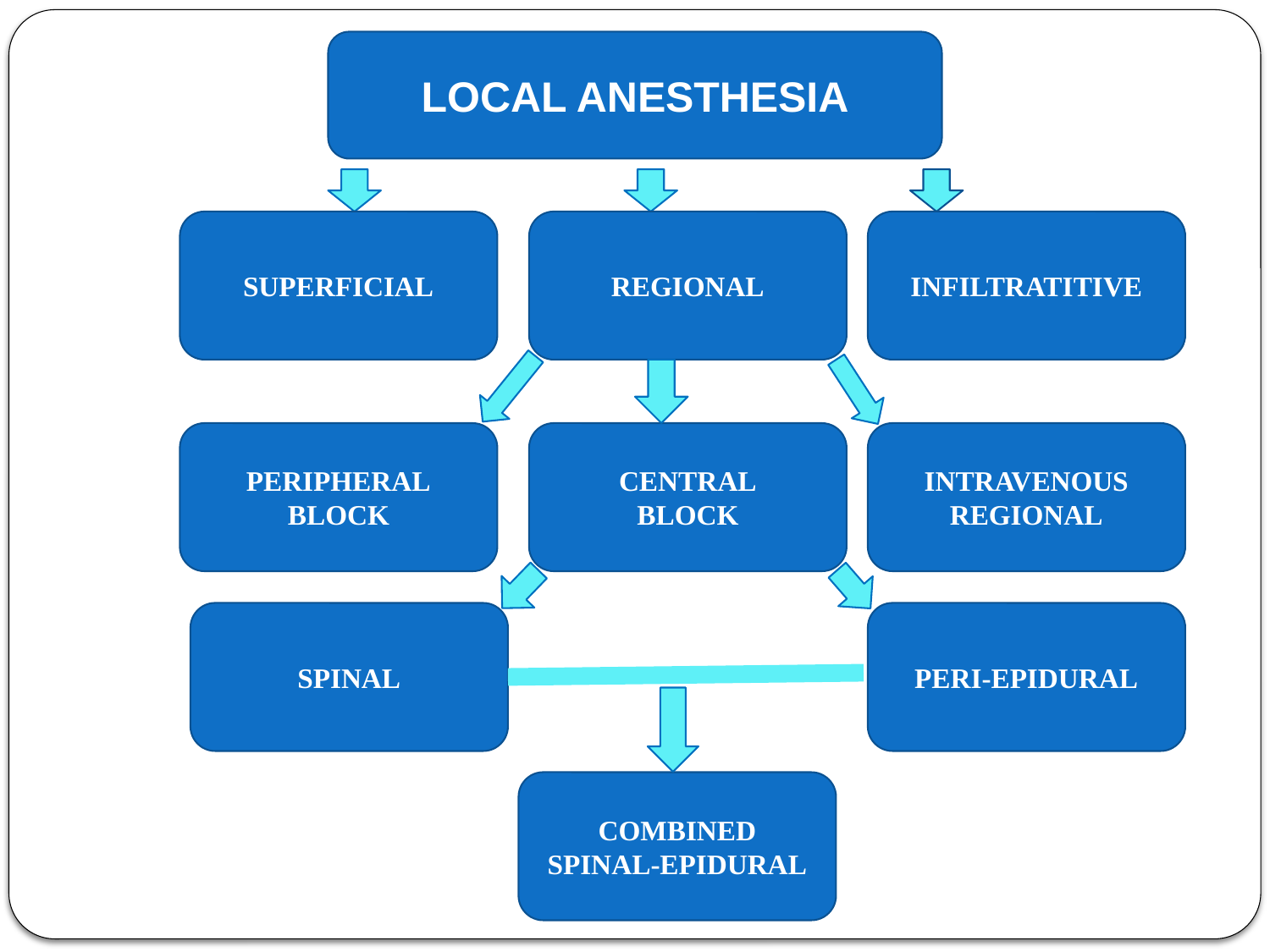

LOCAL ANESTHESIA

SUPERFICIAL
REGIONAL
INFILTRATITIVE

PERIPHERAL
BLOCK
CENTRAL
BLOCK
INTRAVENOUS
REGIONAL

SPINAL
PERI-EPIDURAL

COMBINED
SPINAL-EPIDURAL